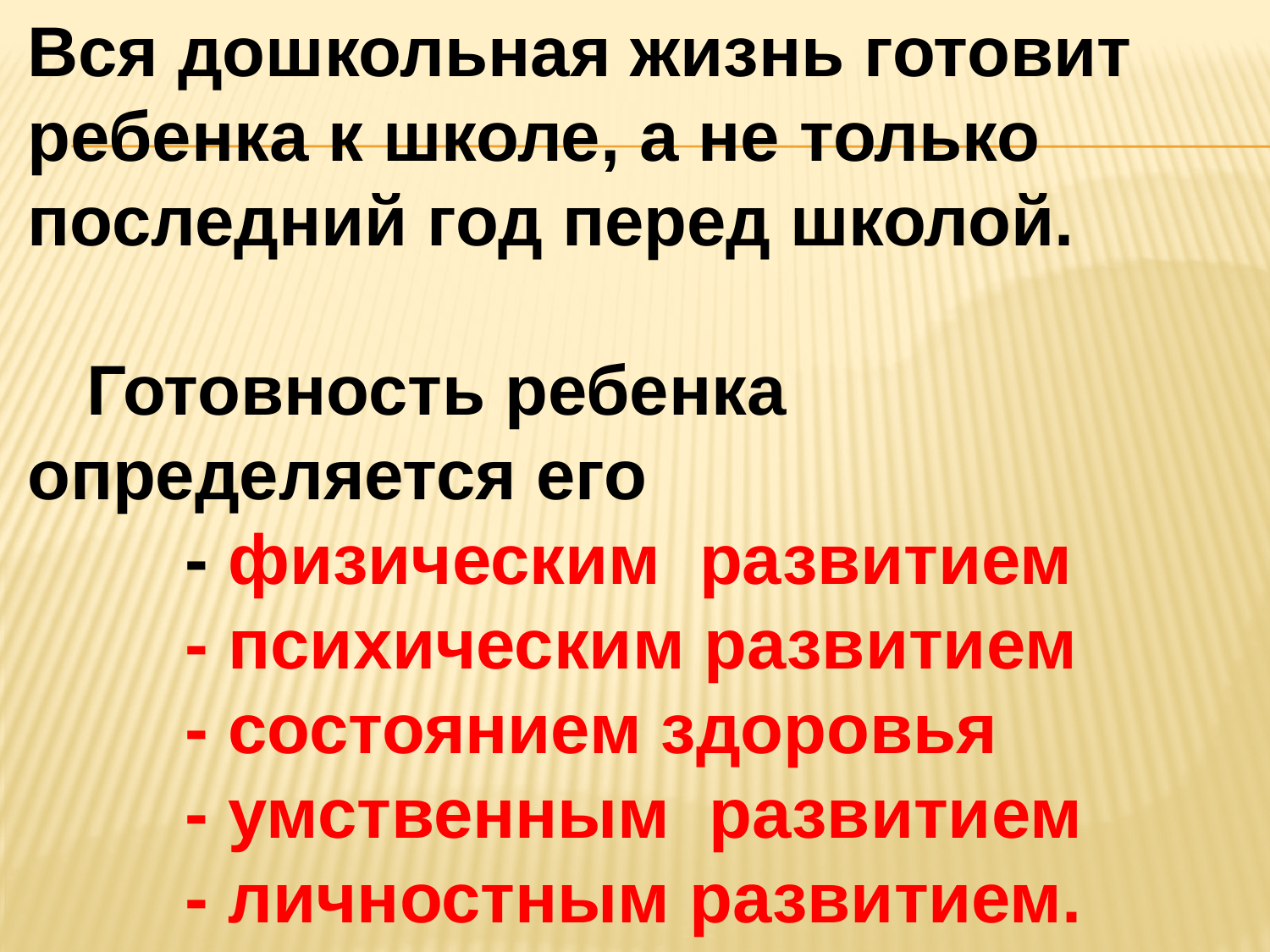

Вся дошкольная жизнь готовит ребенка к школе, а не только последний год перед школой.

   Готовность ребенка определяется его
        - физическим  развитием
        - психическим развитием
        - состоянием здоровья
        - умственным  развитием
        - личностным развитием.